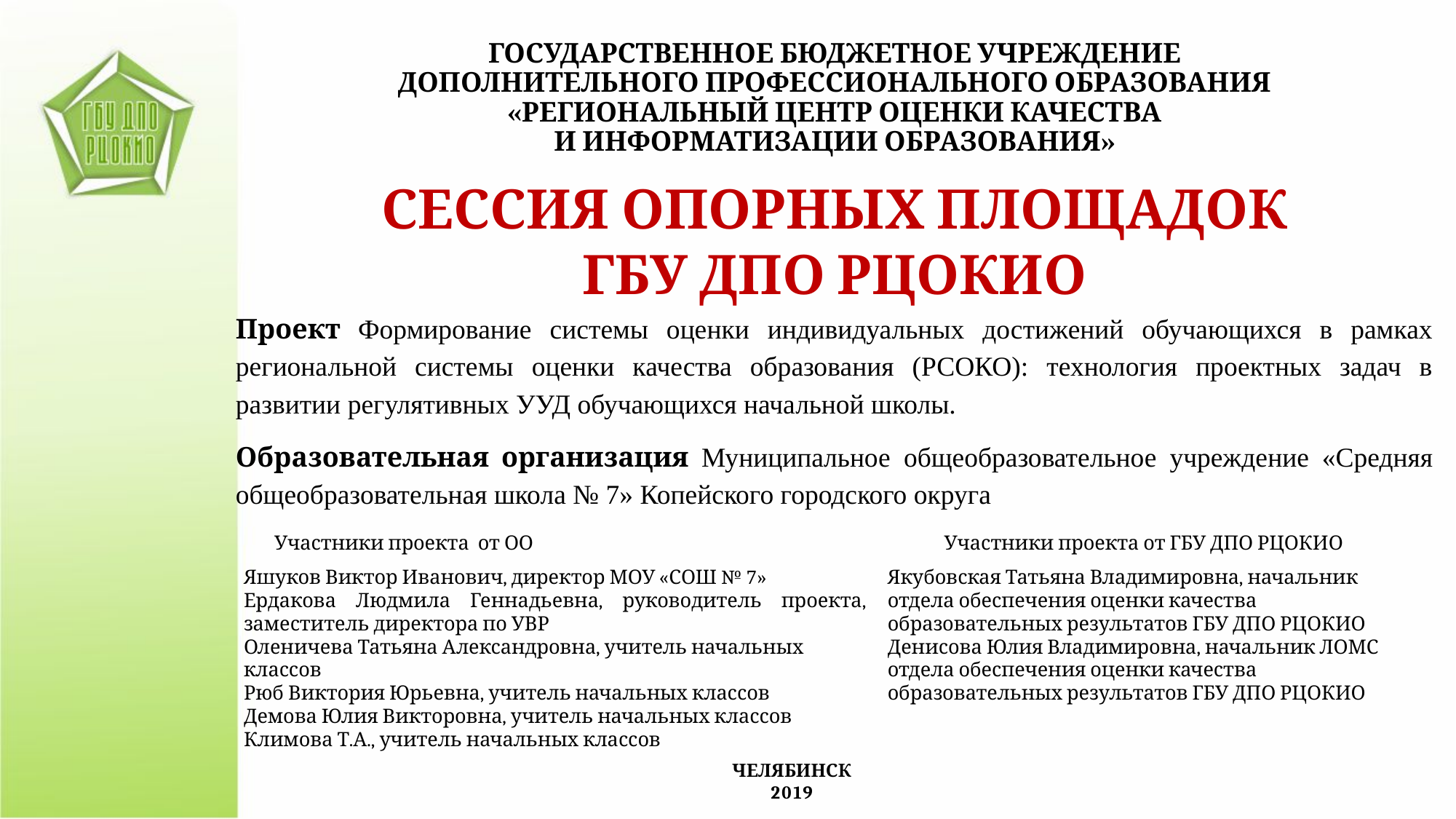

ГОСУДАРСТВЕННОЕ БЮДЖЕТНОЕ УЧРЕЖДЕНИЕ
ДОПОЛНИТЕЛЬНОГО ПРОФЕССИОНАЛЬНОГО ОБРАЗОВАНИЯ
«РЕГИОНАЛЬНЫЙ ЦЕНТР ОЦЕНКИ КАЧЕСТВА
И ИНФОРМАТИЗАЦИИ ОБРАЗОВАНИЯ»

СЕССИЯ ОПОРНЫХ ПЛОЩАДОК
ГБУ ДПО РЦОКИО
Проект Формирование системы оценки индивидуальных достижений обучающихся в рамках региональной системы оценки качества образования (РСОКО): технология проектных задач в развитии регулятивных УУД обучающихся начальной школы.
Образовательная организация Муниципальное общеобразовательное учреждение «Средняя общеобразовательная школа № 7» Копейского городского округа

| Участники проекта от ОО | Участники проекта от ГБУ ДПО РЦОКИО |
| --- | --- |
| Яшуков Виктор Иванович, директор МОУ «СОШ № 7» Ердакова Людмила Геннадьевна, руководитель проекта, заместитель директора по УВР Оленичева Татьяна Александровна, учитель начальных классов Рюб Виктория Юрьевна, учитель начальных классов Демова Юлия Викторовна, учитель начальных классов Климова Т.А., учитель начальных классов | Якубовская Татьяна Владимировна, начальник отдела обеспечения оценки качества образовательных результатов ГБУ ДПО РЦОКИО Денисова Юлия Владимировна, начальник ЛОМС отдела обеспечения оценки качества образовательных результатов ГБУ ДПО РЦОКИО |
ЧЕЛЯБИНСК
2019